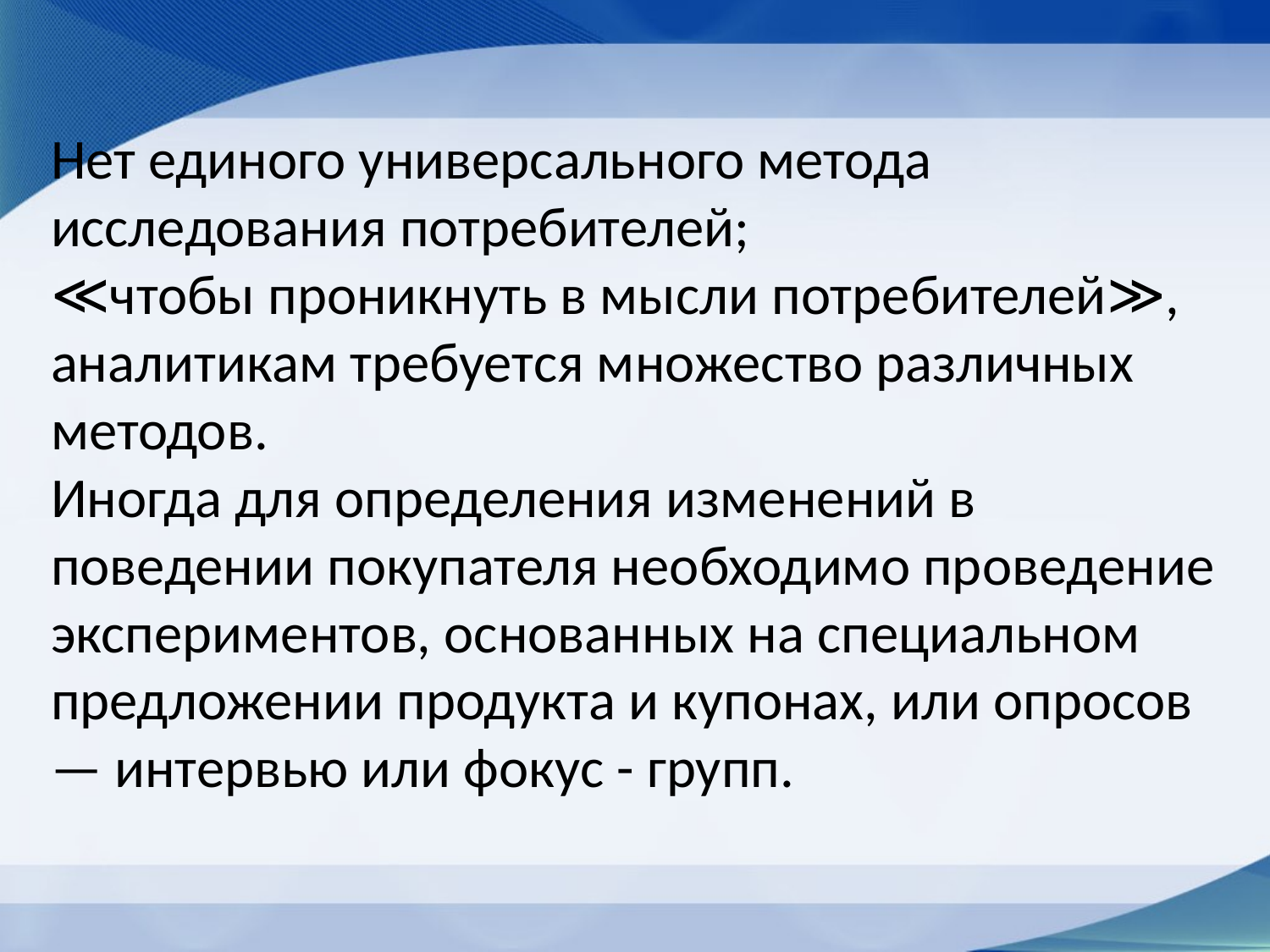

Нет единого универсального метода исследования потребителей;
≪чтобы проникнуть в мысли потребителей≫, аналитикам требуется множество различных методов.
Иногда для определения изменений в поведении покупателя необходимо проведение экспериментов, основанных на специальном предложении продукта и купонах, или опросов — интервью или фокус - групп.